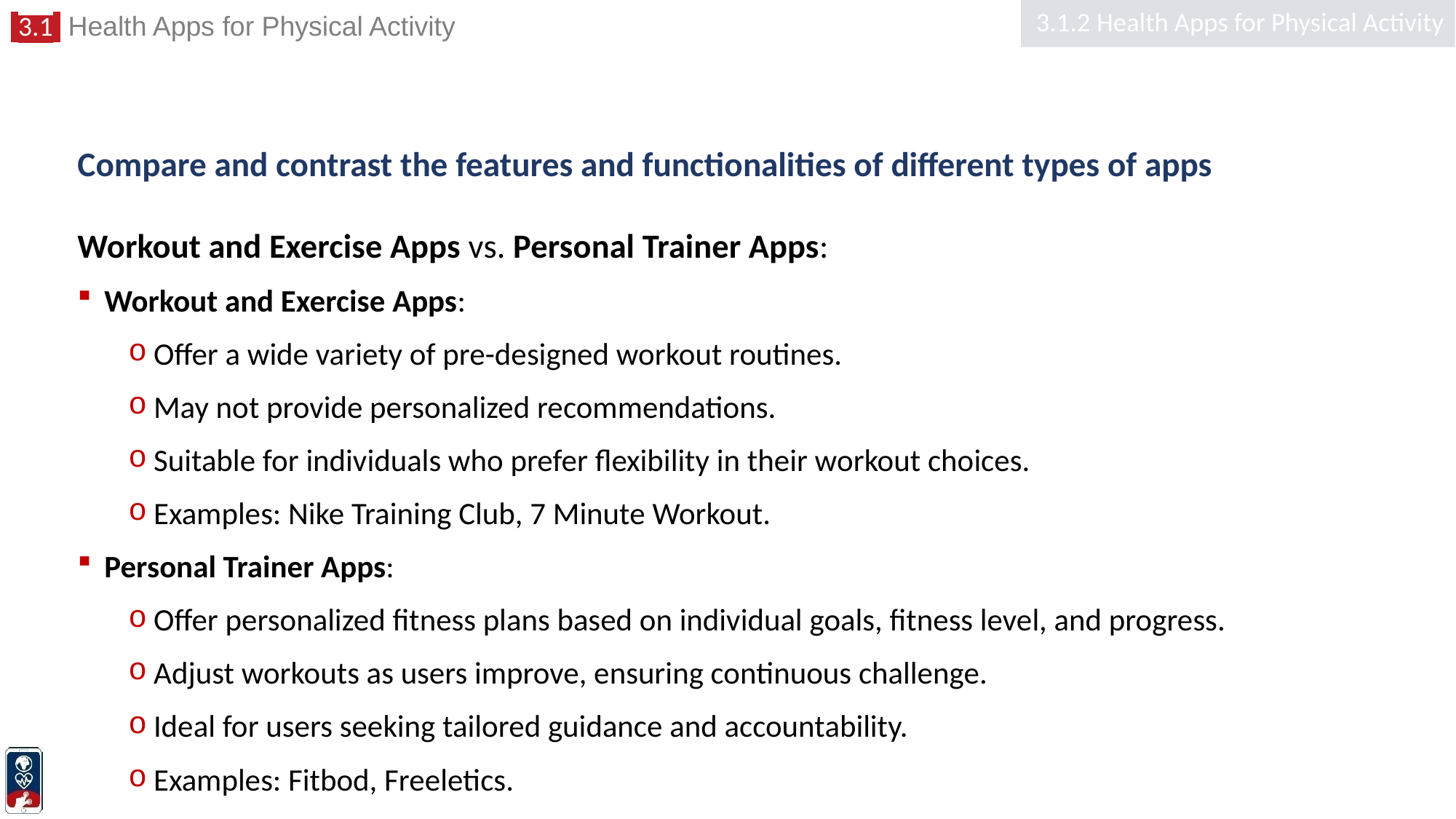

3.1.2 Health Apps for Physical Activity
# Compare and contrast the features and functionalities of different types of apps
Workout and Exercise Apps vs. Personal Trainer Apps:
Workout and Exercise Apps:
Offer a wide variety of pre-designed workout routines.
May not provide personalized recommendations.
Suitable for individuals who prefer flexibility in their workout choices.
Examples: Nike Training Club, 7 Minute Workout.
Personal Trainer Apps:
Offer personalized fitness plans based on individual goals, fitness level, and progress.
Adjust workouts as users improve, ensuring continuous challenge.
Ideal for users seeking tailored guidance and accountability.
Examples: Fitbod, Freeletics.